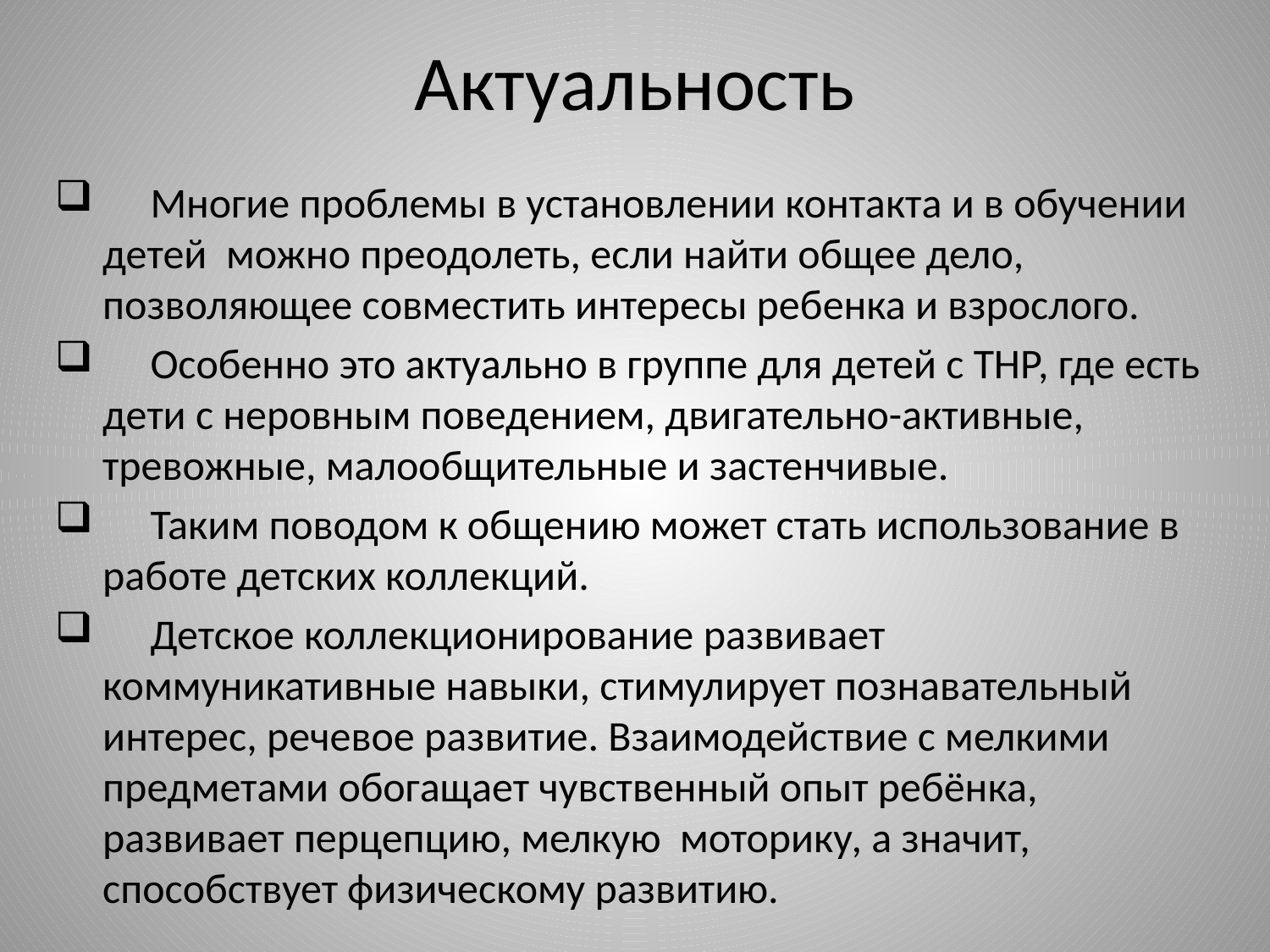

# Актуальность
     Многие проблемы в установлении контакта и в обучении детей  можно преодолеть, если найти общее дело, позволяющее совместить интересы ребенка и взрослого.
     Особенно это актуально в группе для детей с ТНР, где есть дети с неровным поведением, двигательно-активные, тревожные, малообщительные и застенчивые.
     Таким поводом к общению может стать использование в работе детских коллекций.
     Детское коллекционирование развивает коммуникативные навыки, стимулирует познавательный интерес, речевое развитие. Взаимодействие с мелкими предметами обогащает чувственный опыт ребёнка,  развивает перцепцию, мелкую  моторику, а значит,  способствует физическому развитию.